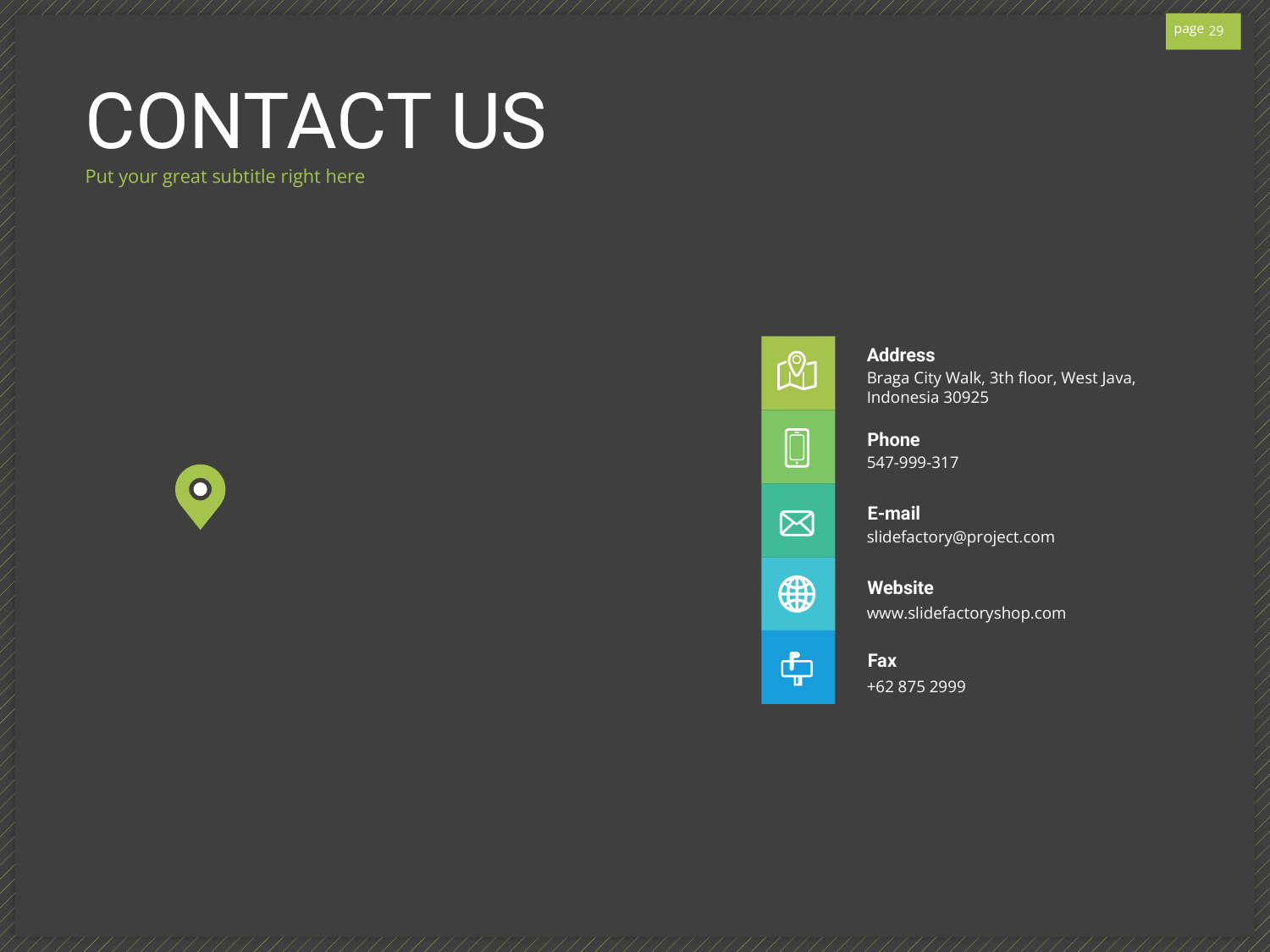

29
# CONTACT US
Put your great subtitle right here

Address

Braga City Walk, 3th floor, West Java,
Indonesia 30925

Phone

547-999-317

E-mail

slidefactory@project.com

Website

www.slidefactoryshop.com

Fax

+62 875 2999